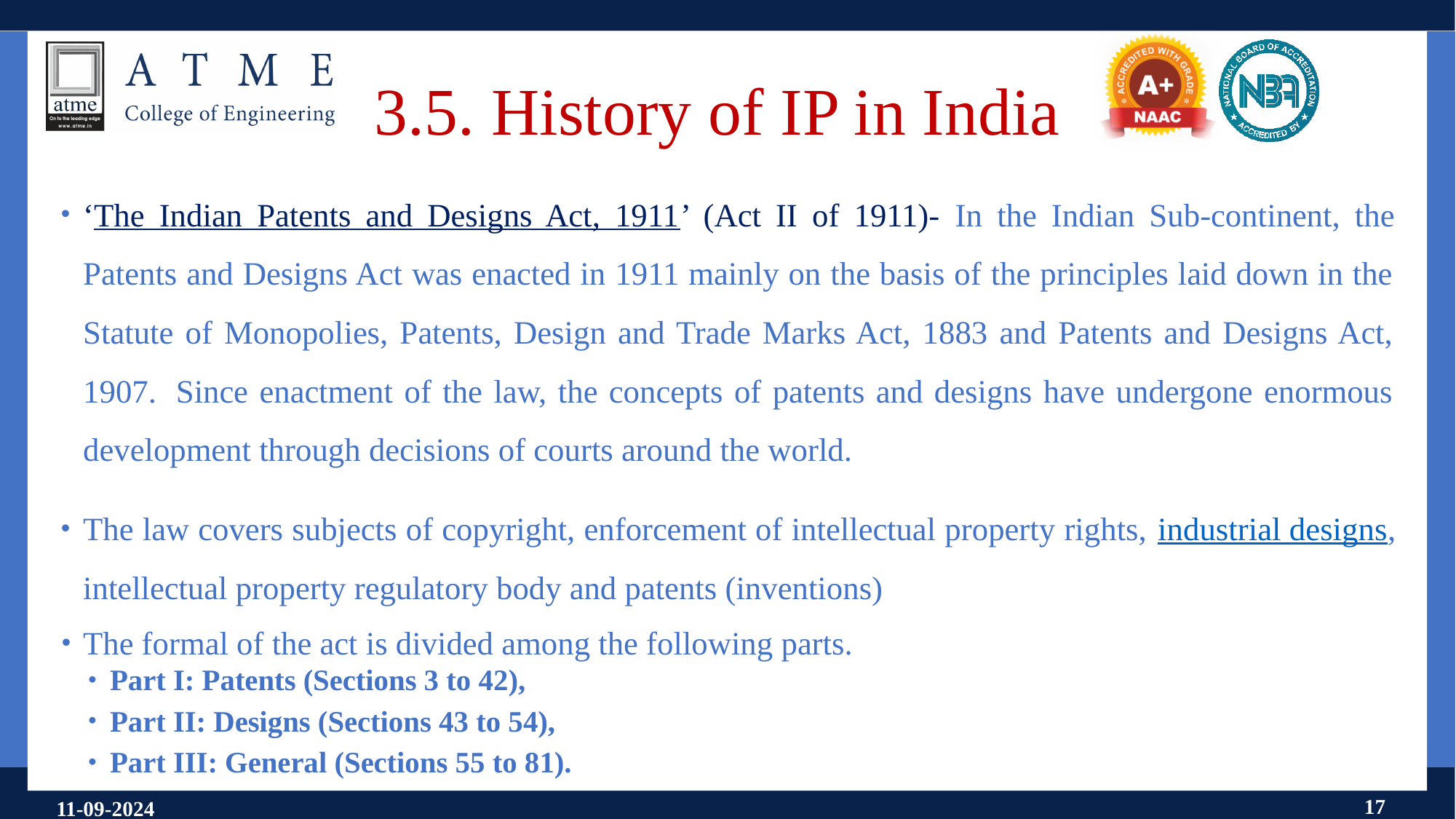

# 3.5. History of IP in India
‘The Indian Patents and Designs Act, 1911’ (Act II of 1911)- In the Indian Sub-continent, the Patents and Designs Act was enacted in 1911 mainly on the basis of the principles laid down in the Statute of Monopolies, Patents, Design and Trade Marks Act, 1883 and Patents and Designs Act, 1907.  Since enactment of the law, the concepts of patents and designs have undergone enormous development through decisions of courts around the world.
The law covers subjects of copyright, enforcement of intellectual property rights, industrial designs, intellectual property regulatory body and patents (inventions)
The formal of the act is divided among the following parts.
Part I: Patents (Sections 3 to 42),
Part II: Designs (Sections 43 to 54),
Part III: General (Sections 55 to 81).

17
11-09-2024